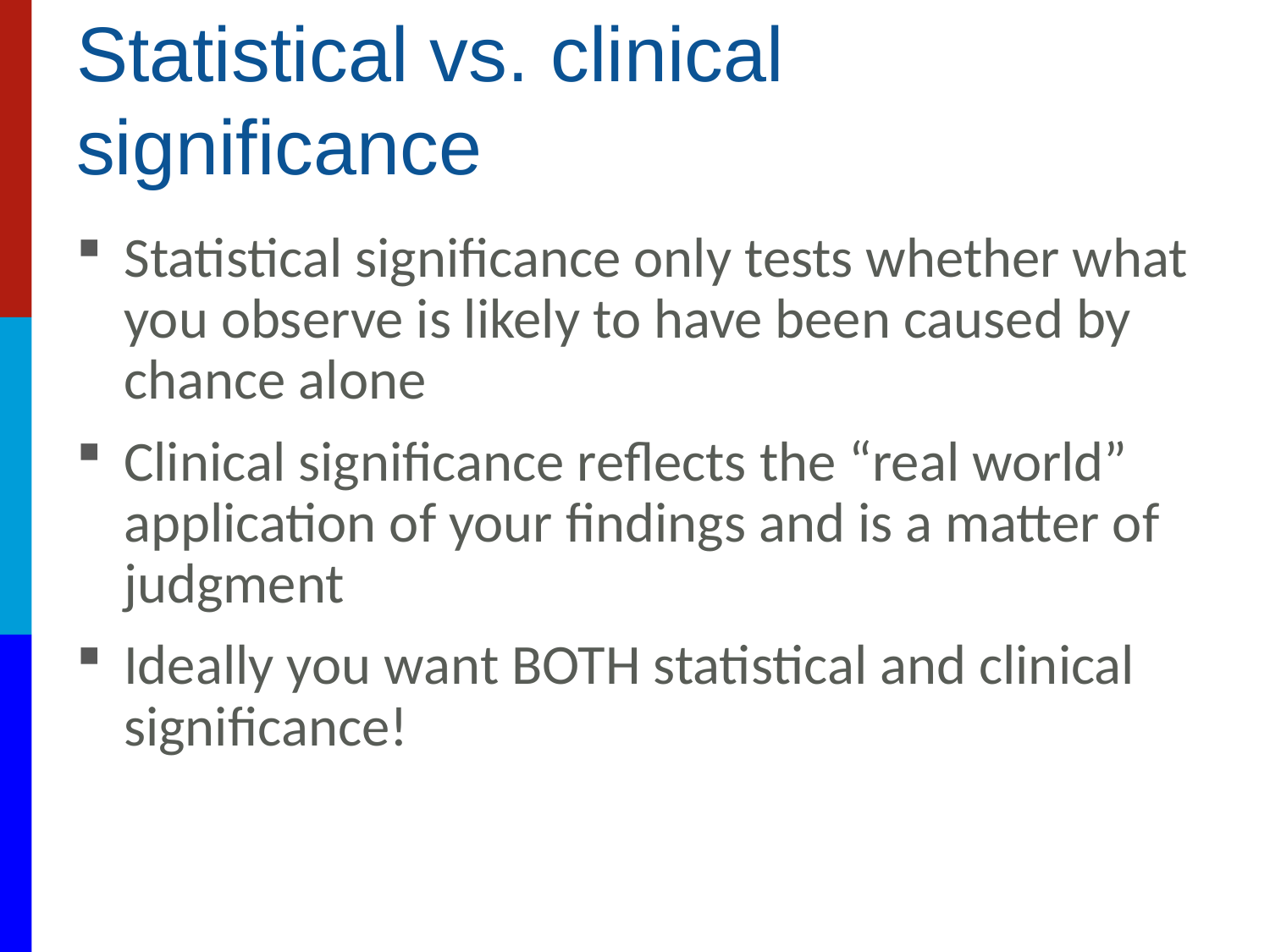

# Statistical vs. clinical significance
Statistical significance only tests whether what you observe is likely to have been caused by chance alone
Clinical significance reflects the “real world” application of your findings and is a matter of judgment
Ideally you want BOTH statistical and clinical significance!